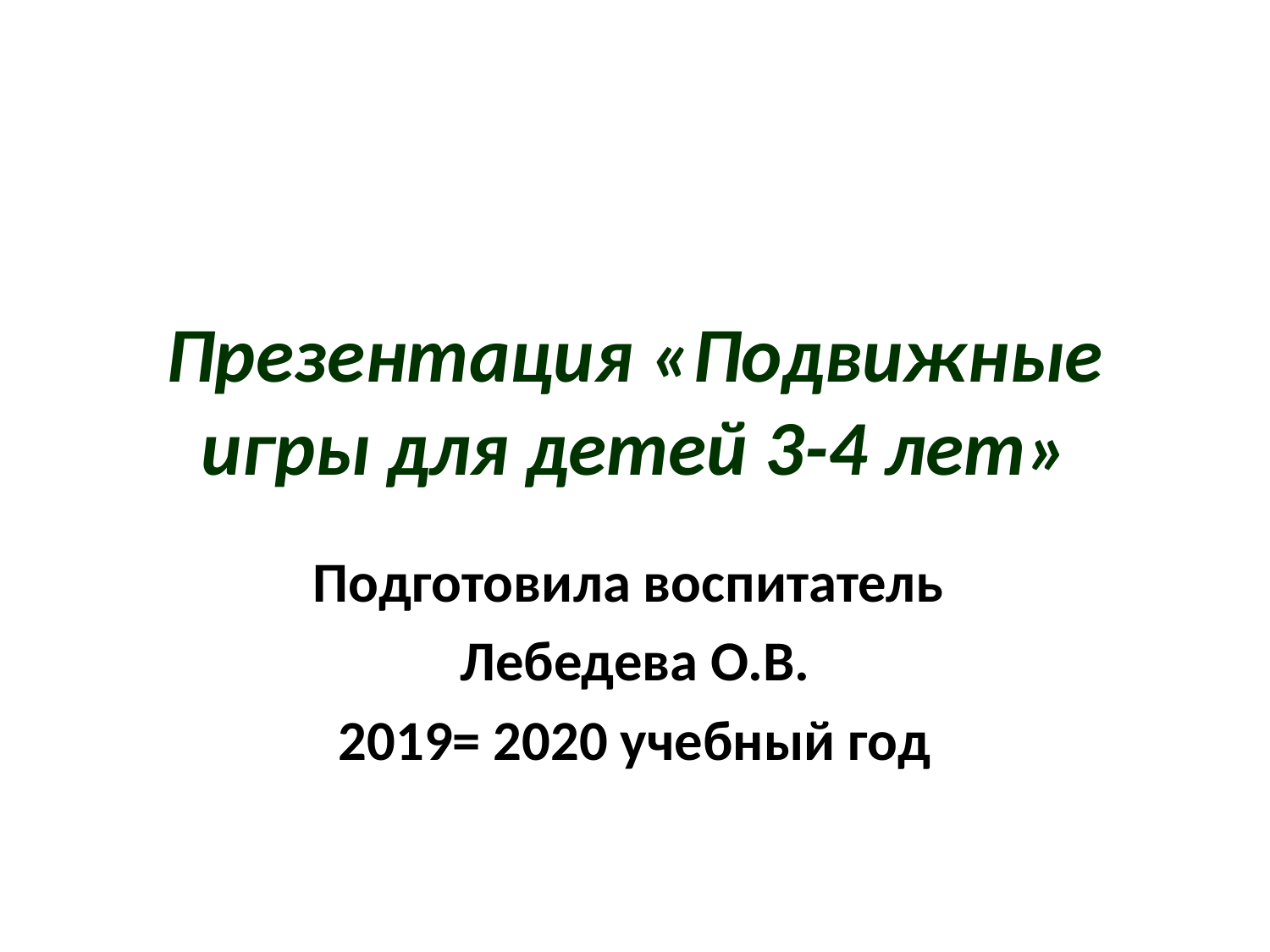

# Презентация «Подвижные игры для детей 3-4 лет»
Подготовила воспитатель
Лебедева О.В.
2019= 2020 учебный год